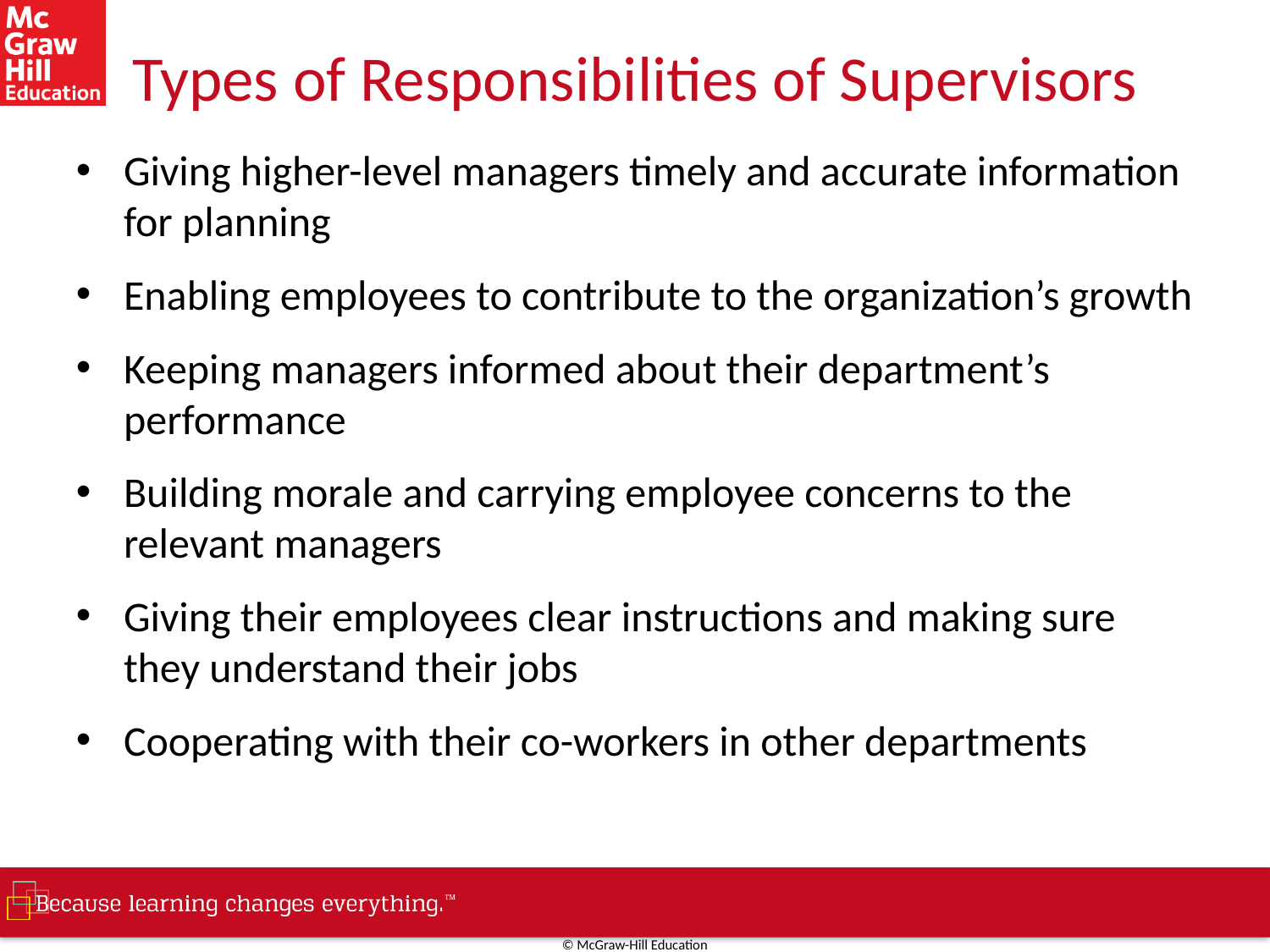

# Types of Responsibilities of Supervisors
Giving higher-level managers timely and accurate information for planning
Enabling employees to contribute to the organization’s growth
Keeping managers informed about their department’s performance
Building morale and carrying employee concerns to the relevant managers
Giving their employees clear instructions and making sure they understand their jobs
Cooperating with their co-workers in other departments